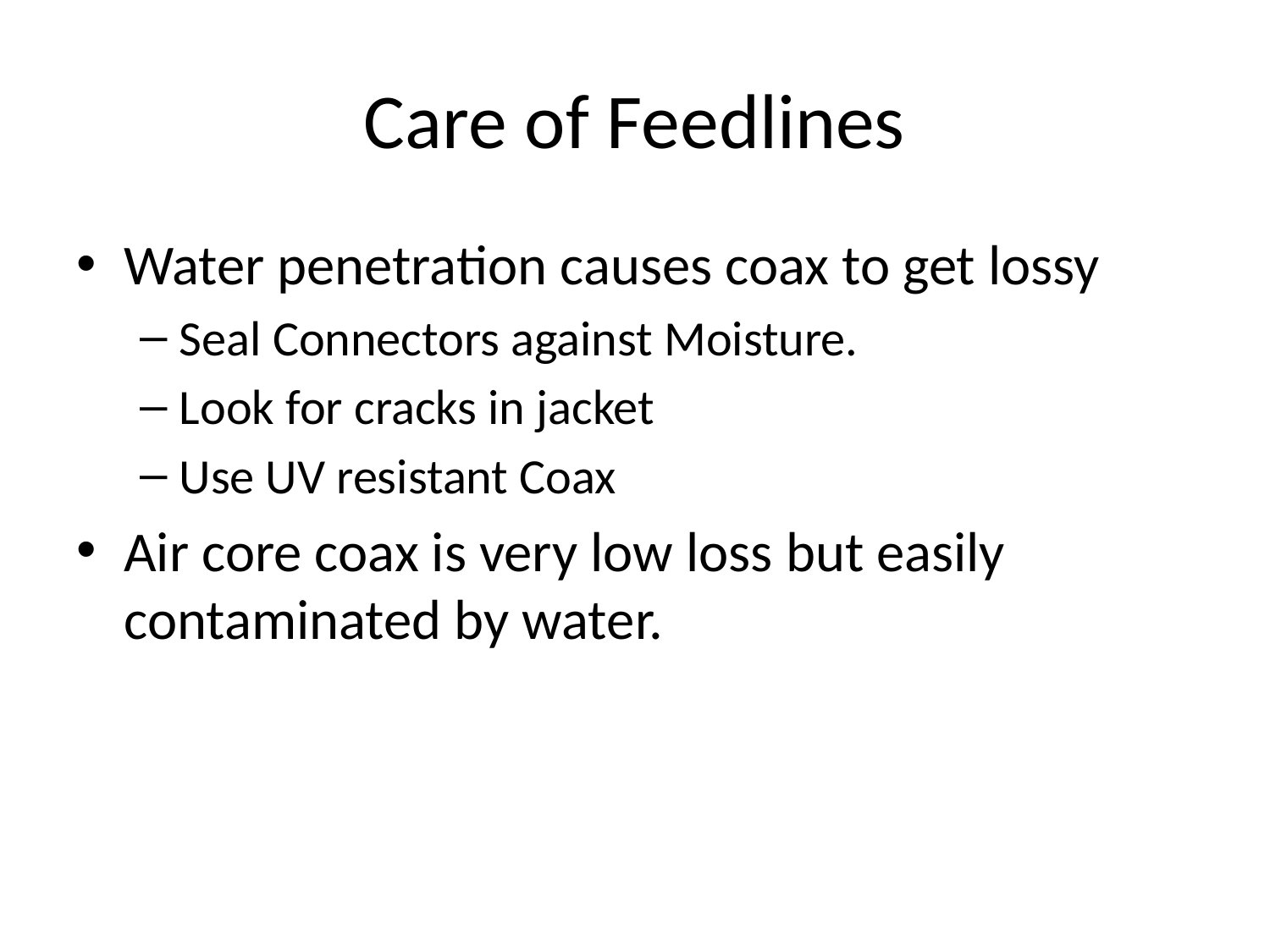

# Care of Feedlines
Water penetration causes coax to get lossy
Seal Connectors against Moisture.
Look for cracks in jacket
Use UV resistant Coax
Air core coax is very low loss but easily contaminated by water.